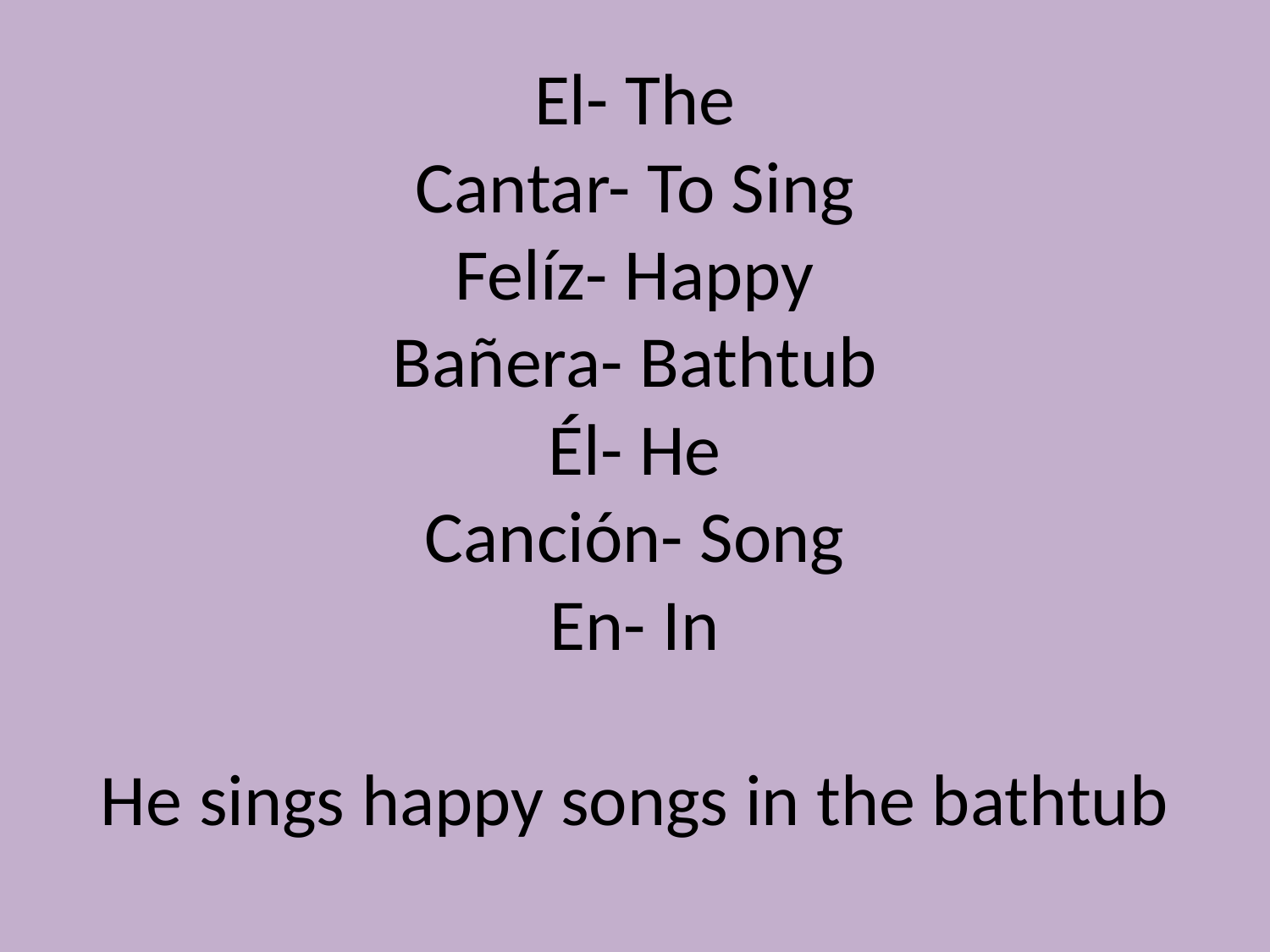

# El- The Cantar- To Sing Felíz- Happy Bañera- Bathtub Él- He Canción- Song En- In He sings happy songs in the bathtub